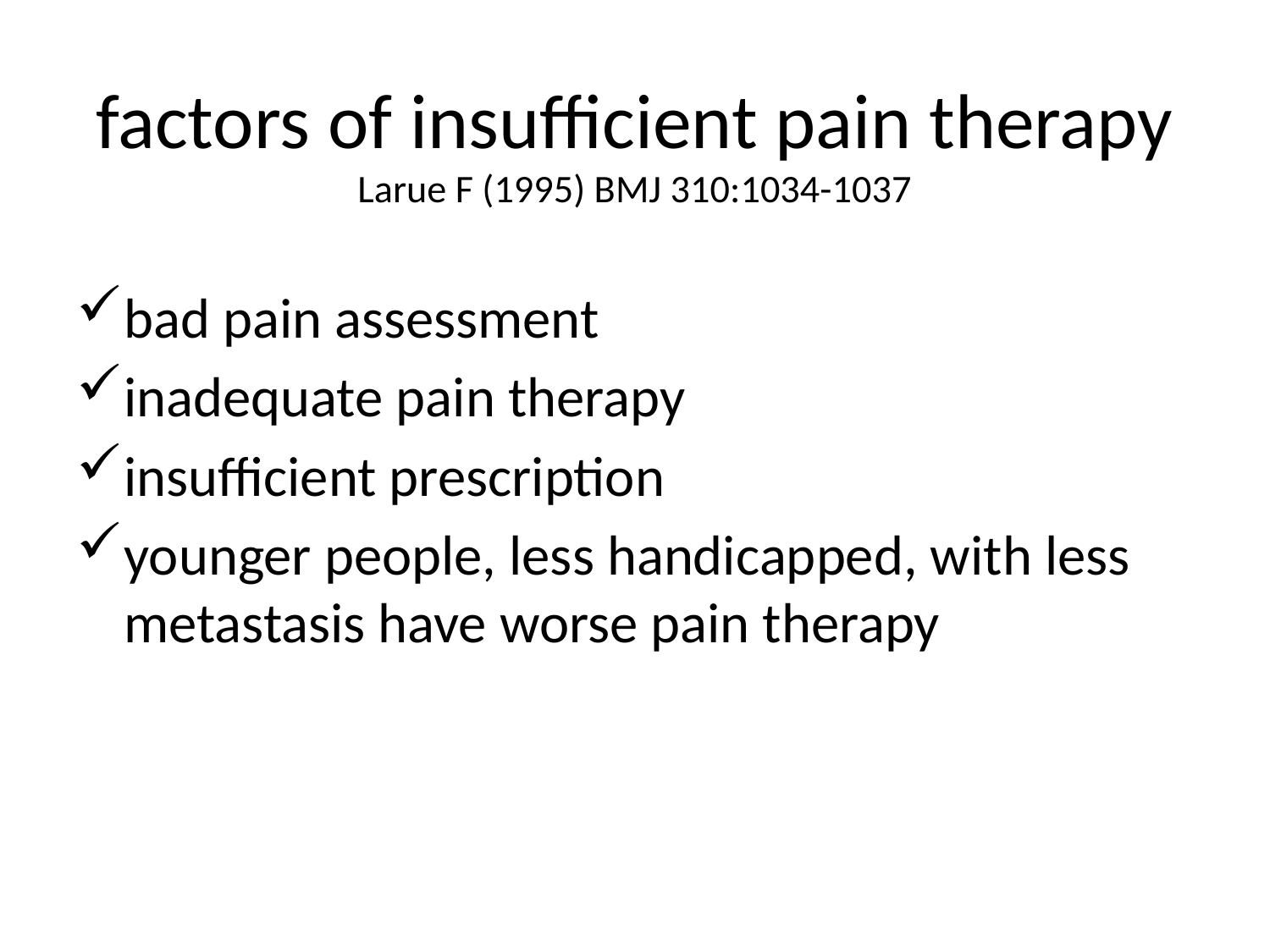

# factors of insufficient pain therapy Larue F (1995) BMJ 310:1034-1037
bad pain assessment
inadequate pain therapy
insufficient prescription
younger people, less handicapped, with less metastasis have worse pain therapy